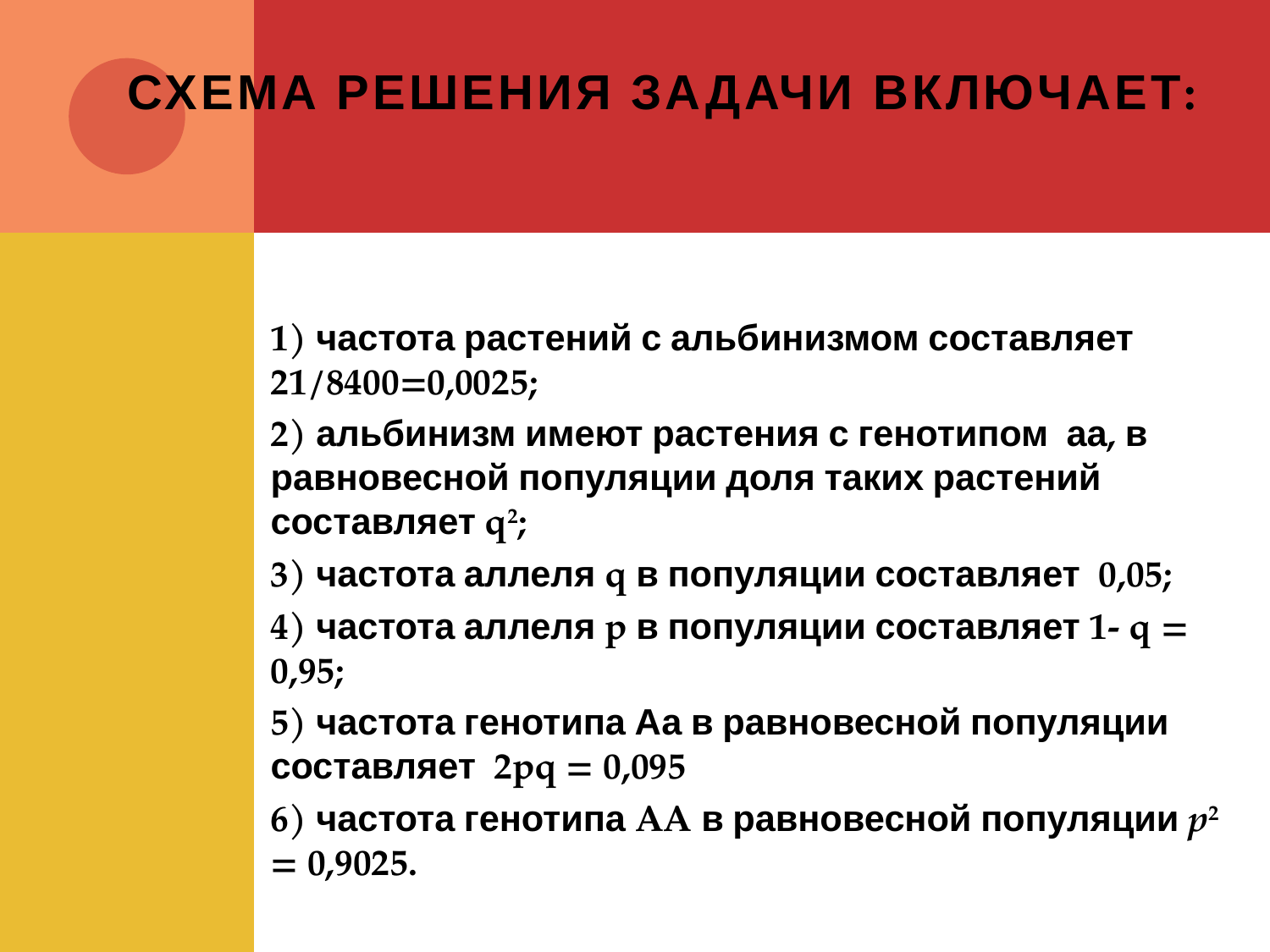

# Схема решения задачи включает:
1) частота растений с альбинизмом составляет 21/8400=0,0025;
2) альбинизм имеют растения с генотипом  аа, в равновесной популяции доля таких растений составляет q2;
3) частота аллеля q в популяции составляет  0,05;
4) частота аллеля p в популяции составляет 1- q = 0,95;
5) частота генотипа Аа в равновесной популяции составляет  2pq = 0,095
6) частота генотипа AA в равновесной популяции p2 = 0,9025.